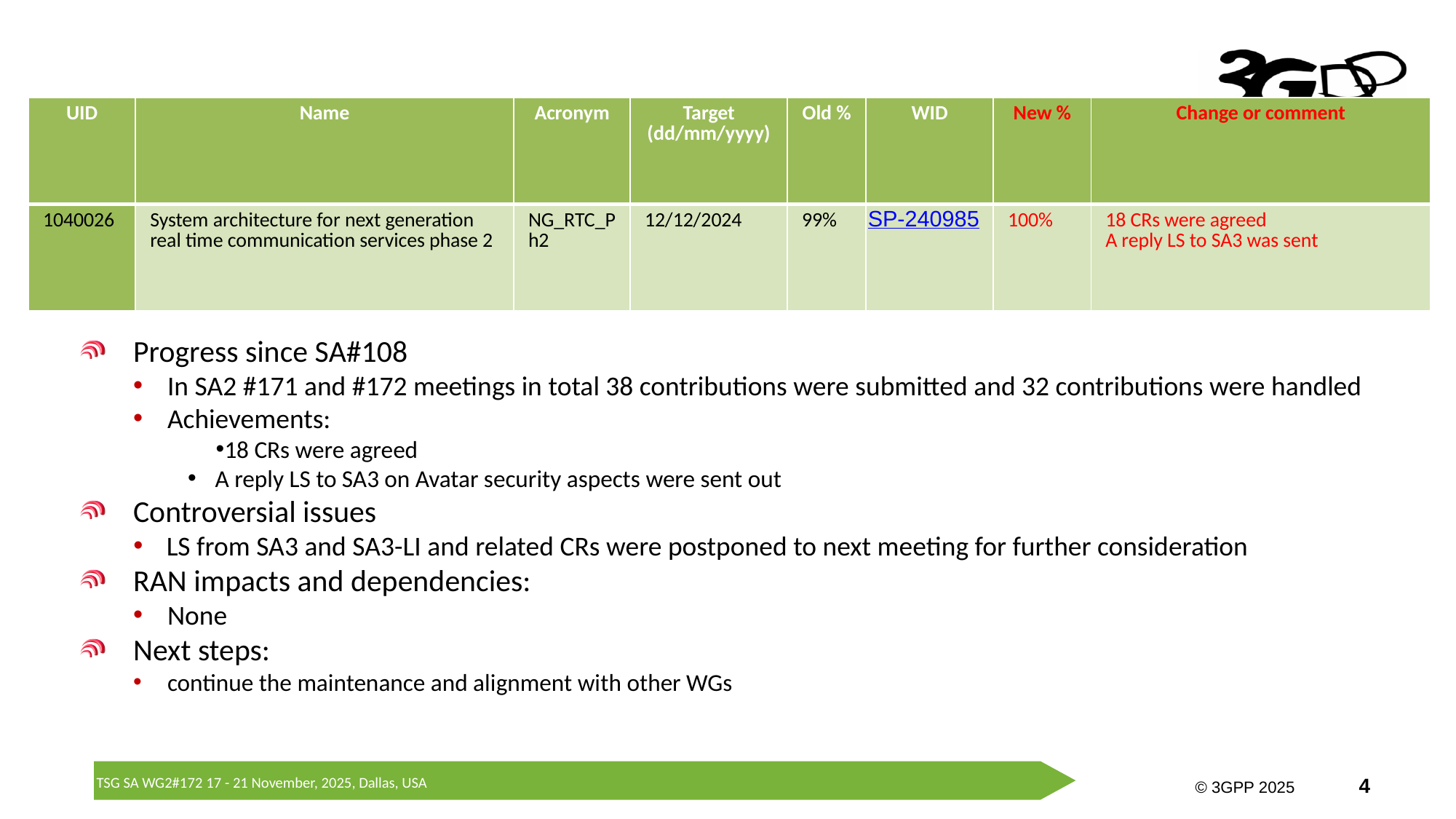

# NG_RTC_ph2 status at SA#109
| UID | Name | Acronym | Target (dd/mm/yyyy) | Old % | WID | New % | Change or comment |
| --- | --- | --- | --- | --- | --- | --- | --- |
| 1040026 | System architecture for next generation real time communication services phase 2 | NG\_RTC\_Ph2 | 12/12/2024 | 99% | SP-240985 | 100% | 18 CRs were agreed A reply LS to SA3 was sent |
Progress since SA#108
In SA2 #171 and #172 meetings in total 38 contributions were submitted and 32 contributions were handled
Achievements:
18 CRs were agreed
A reply LS to SA3 on Avatar security aspects were sent out
Controversial issues
LS from SA3 and SA3-LI and related CRs were postponed to next meeting for further consideration
RAN impacts and dependencies:
None
Next steps:
continue the maintenance and alignment with other WGs